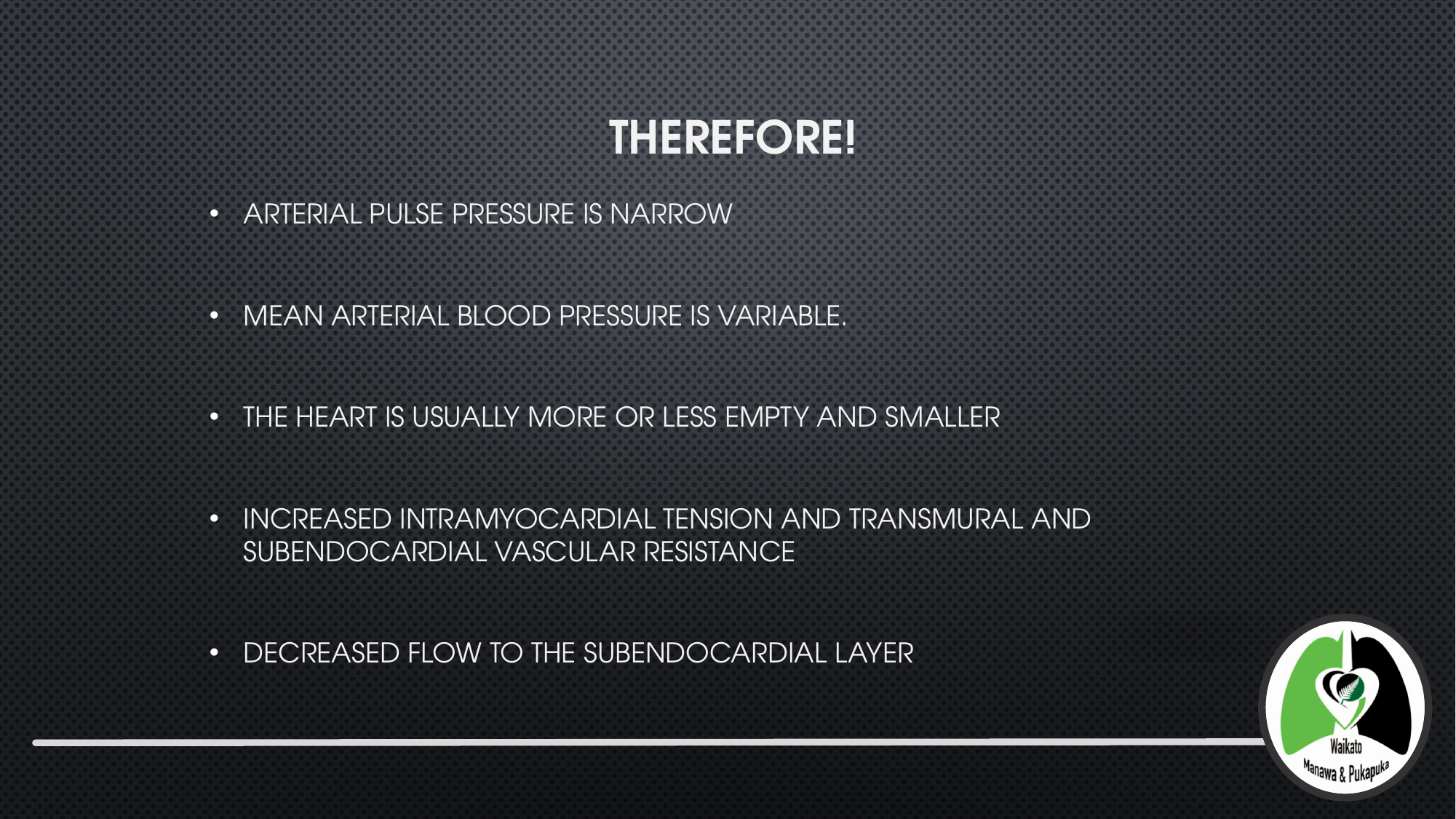

# THEREFORE!
Arterial pulse pressure is narrow

mean arterial blood pressure is variable.

The heart is usually more or less empty and smaller

Increased intramyocardial tension and transmural and subendocardial vascular resistance

decreased flow to the subendocardial layer